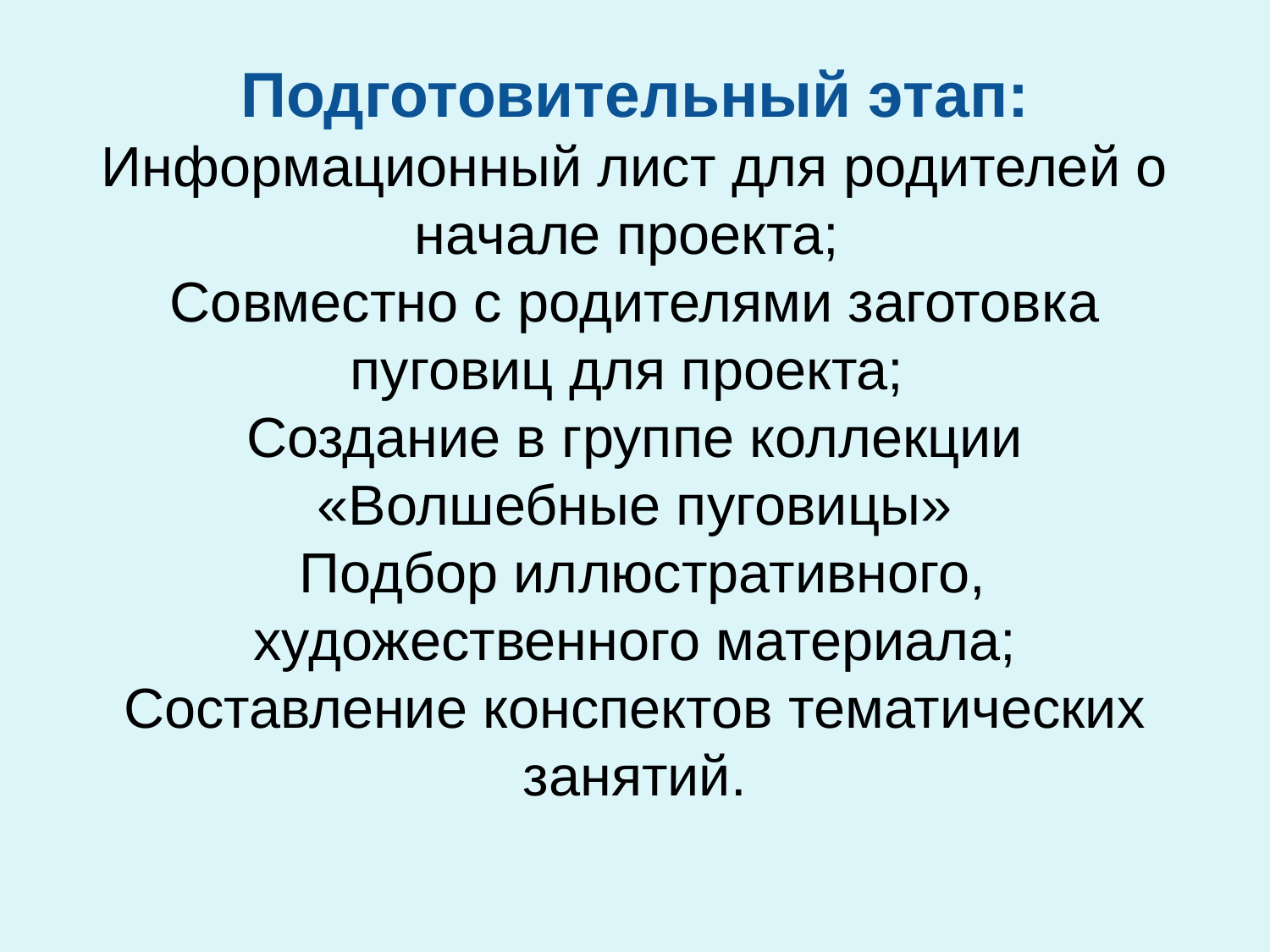

# Подготовительный этап: Информационный лист для родителей о начале проекта; Совместно с родителями заготовка пуговиц для проекта; Создание в группе коллекции «Волшебные пуговицы» Подбор иллюстративного, художественного материала; Составление конспектов тематических занятий.